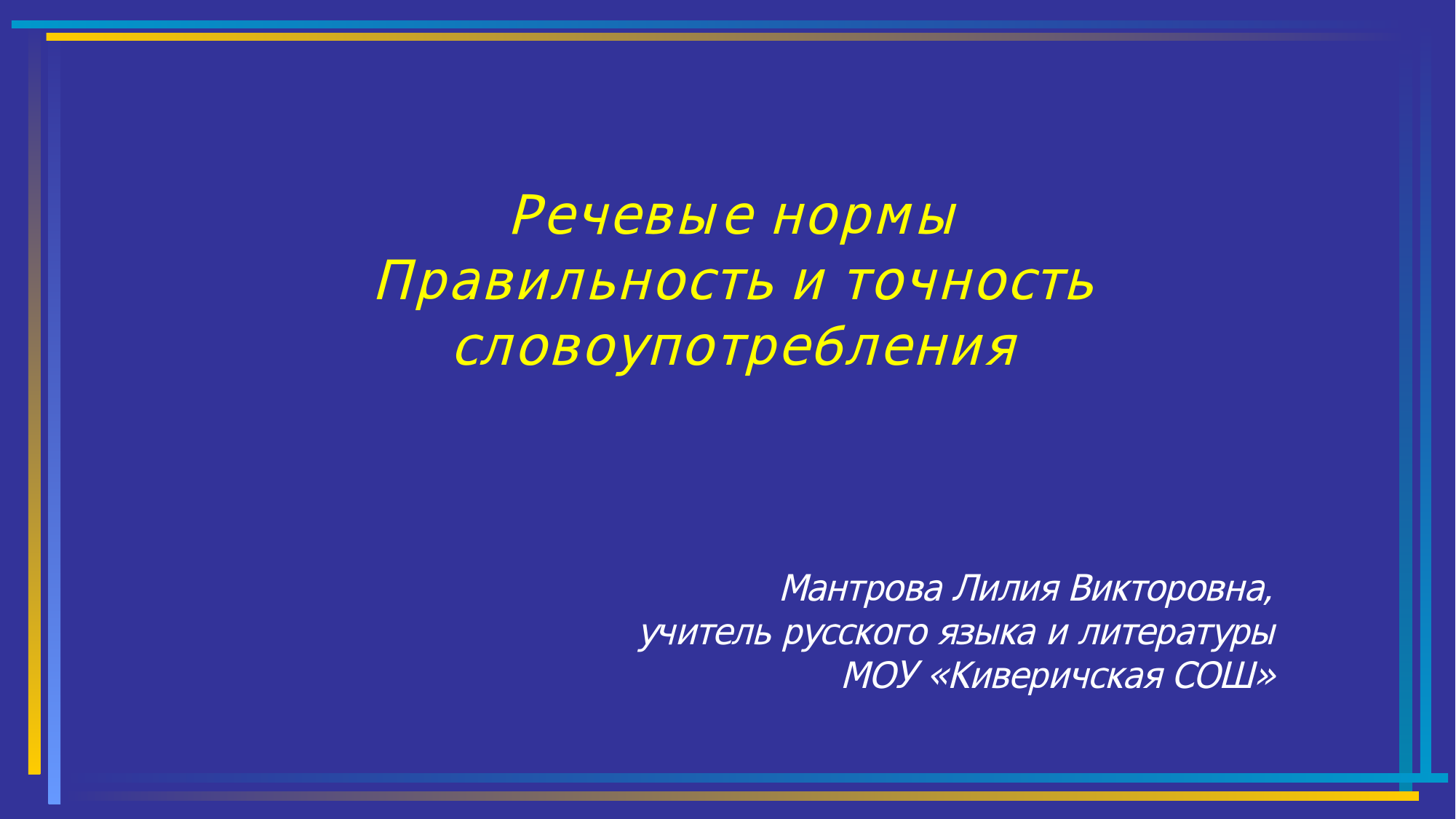

Речевые нормы
Правильность и точность словоупотребления
Мантрова Лилия Викторовна,
учитель русского языка и литературы
 МОУ «Киверичская СОШ»